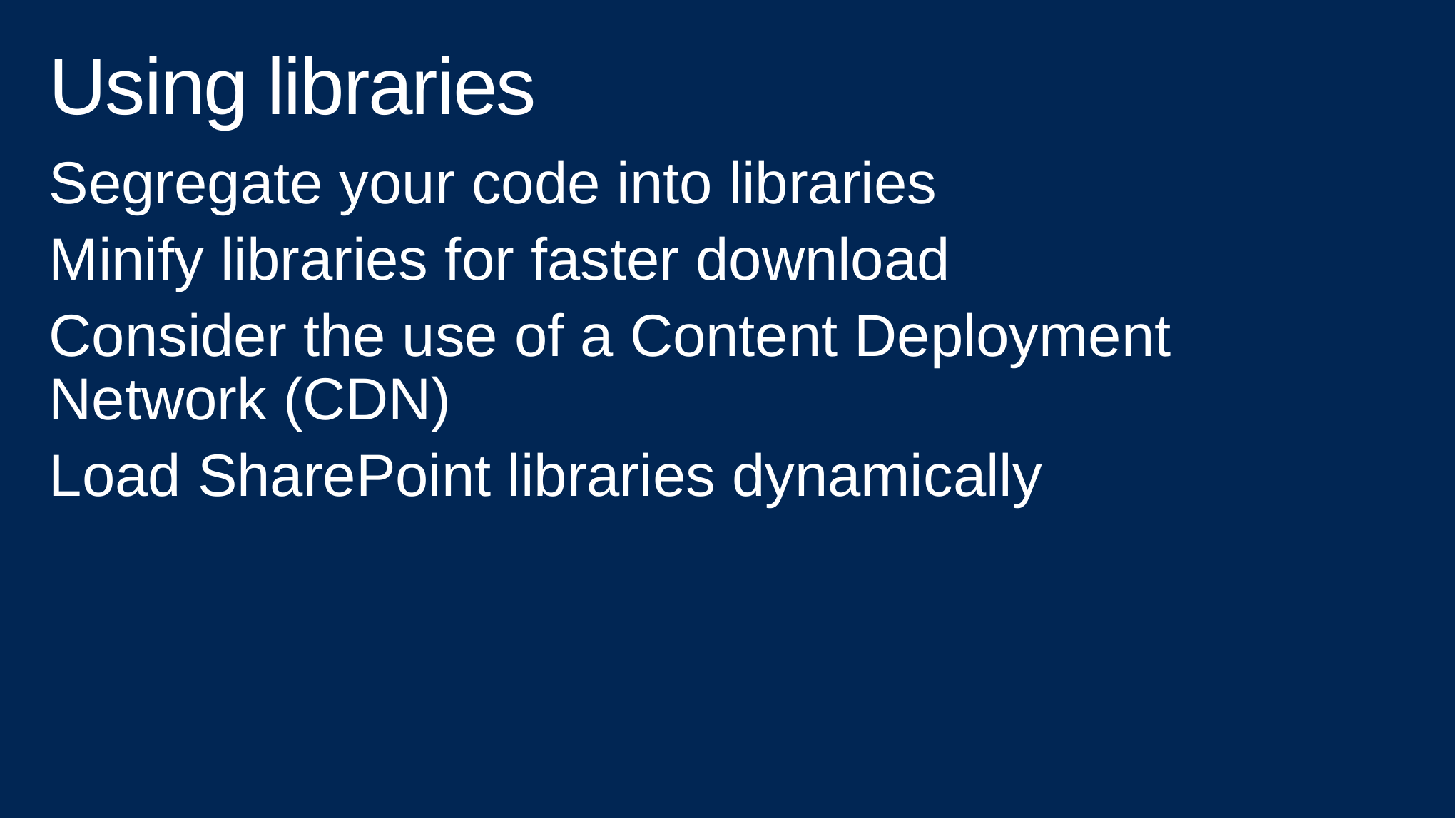

# Using libraries
Segregate your code into libraries
Minify libraries for faster download
Consider the use of a Content Deployment Network (CDN)
Load SharePoint libraries dynamically